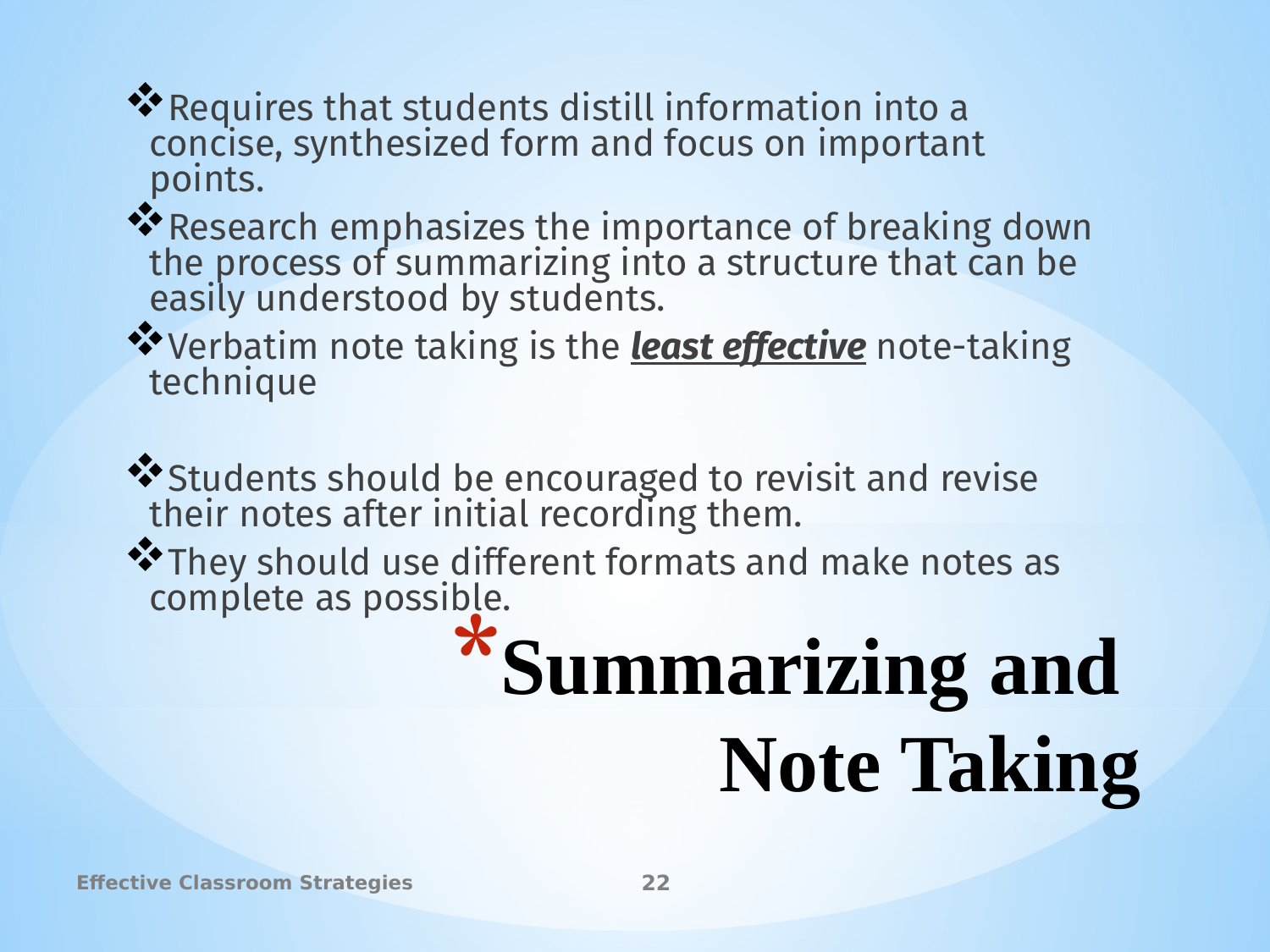

Requires that students distill information into a concise, synthesized form and focus on important points.
Research emphasizes the importance of breaking down the process of summarizing into a structure that can be easily understood by students.
Verbatim note taking is the least effective note-taking technique

Students should be encouraged to revisit and revise their notes after initial recording them.
They should use different formats and make notes as complete as possible.
# Summarizing and Note Taking
Effective Classroom Strategies
22